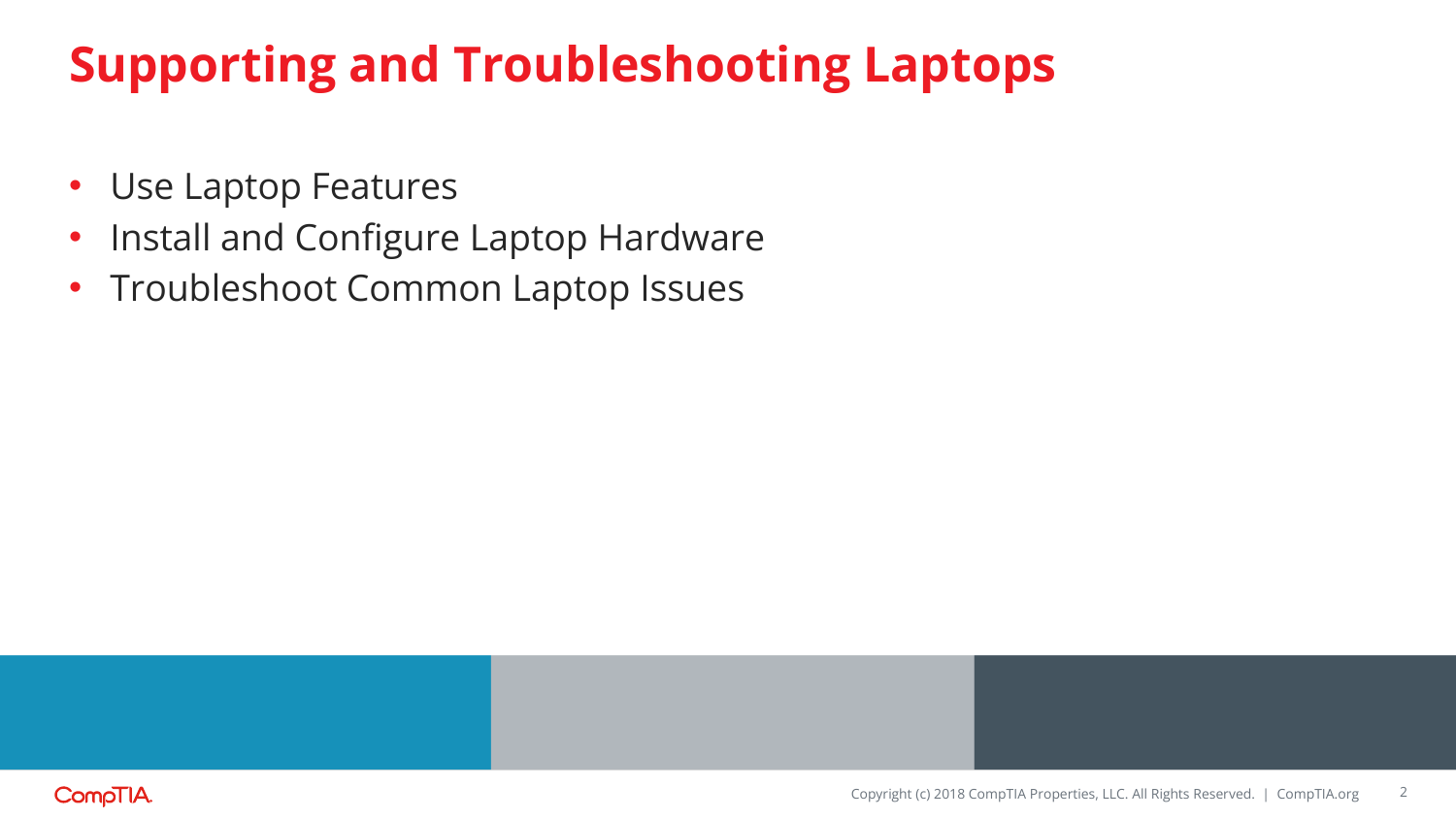

# Supporting and Troubleshooting Laptops
Use Laptop Features
Install and Configure Laptop Hardware
Troubleshoot Common Laptop Issues
2